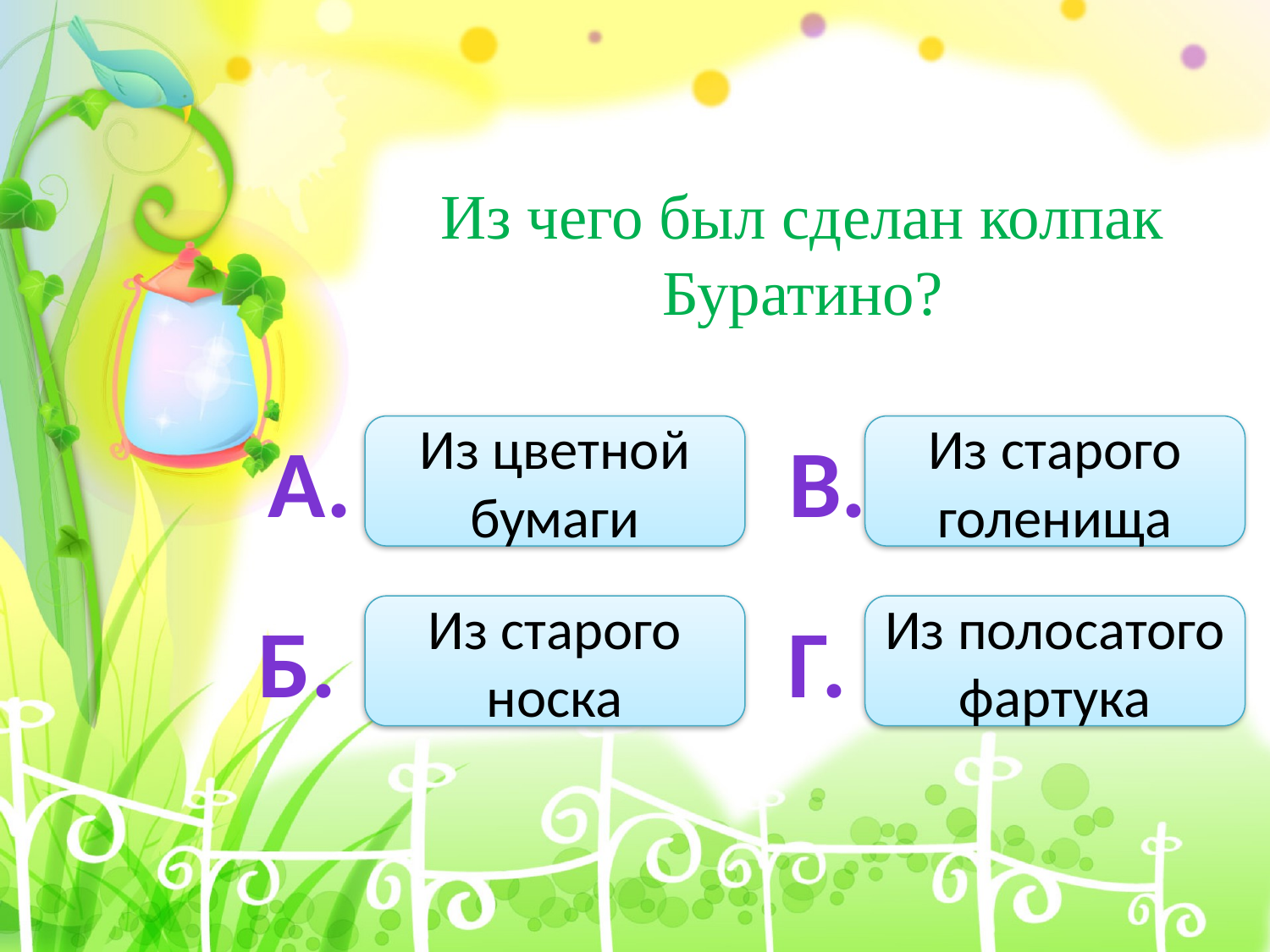

Из чего был сделан колпак Буратино?
А.
Из цветной бумаги
В.
Из старого голенища
Б.
Из старого носка
Г.
Из полосатого фартука